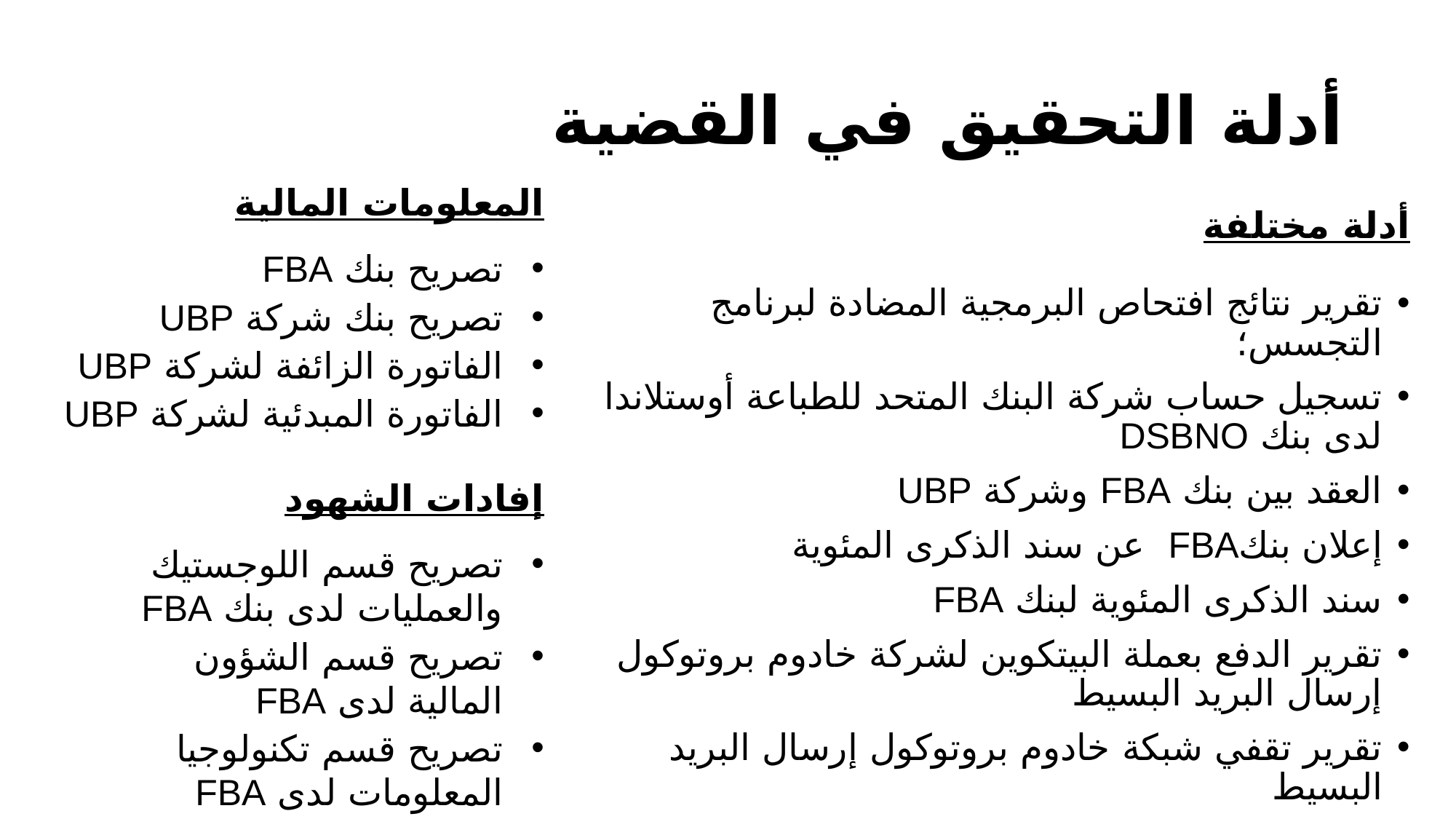

# أدلة التحقيق في القضية
المعلومات المالية
تصريح بنك FBA
تصريح بنك شركة UBP
الفاتورة الزائفة لشركة UBP
الفاتورة المبدئية لشركة UBP
أدلة مختلفة
تقرير نتائج افتحاص البرمجية المضادة لبرنامج التجسس؛
تسجيل حساب شركة البنك المتحد للطباعة أوستلاندا لدى بنك DSBNO
العقد بين بنك FBA وشركة UBP
إعلان بنكFBA  عن سند الذكرى المئوية
سند الذكرى المئوية لبنك FBA
تقرير الدفع بعملة البيتكوين لشركة خادوم بروتوكول إرسال البريد البسيط
تقرير تقفي شبكة خادوم بروتوكول إرسال البريد البسيط
تسجيل الشركة الوهمية UBPO

إفادات الشهود
تصريح قسم اللوجستيك والعمليات لدى بنك FBA
تصريح قسم الشؤون المالية لدى FBA
تصريح قسم تكنولوجيا المعلومات لدى FBA